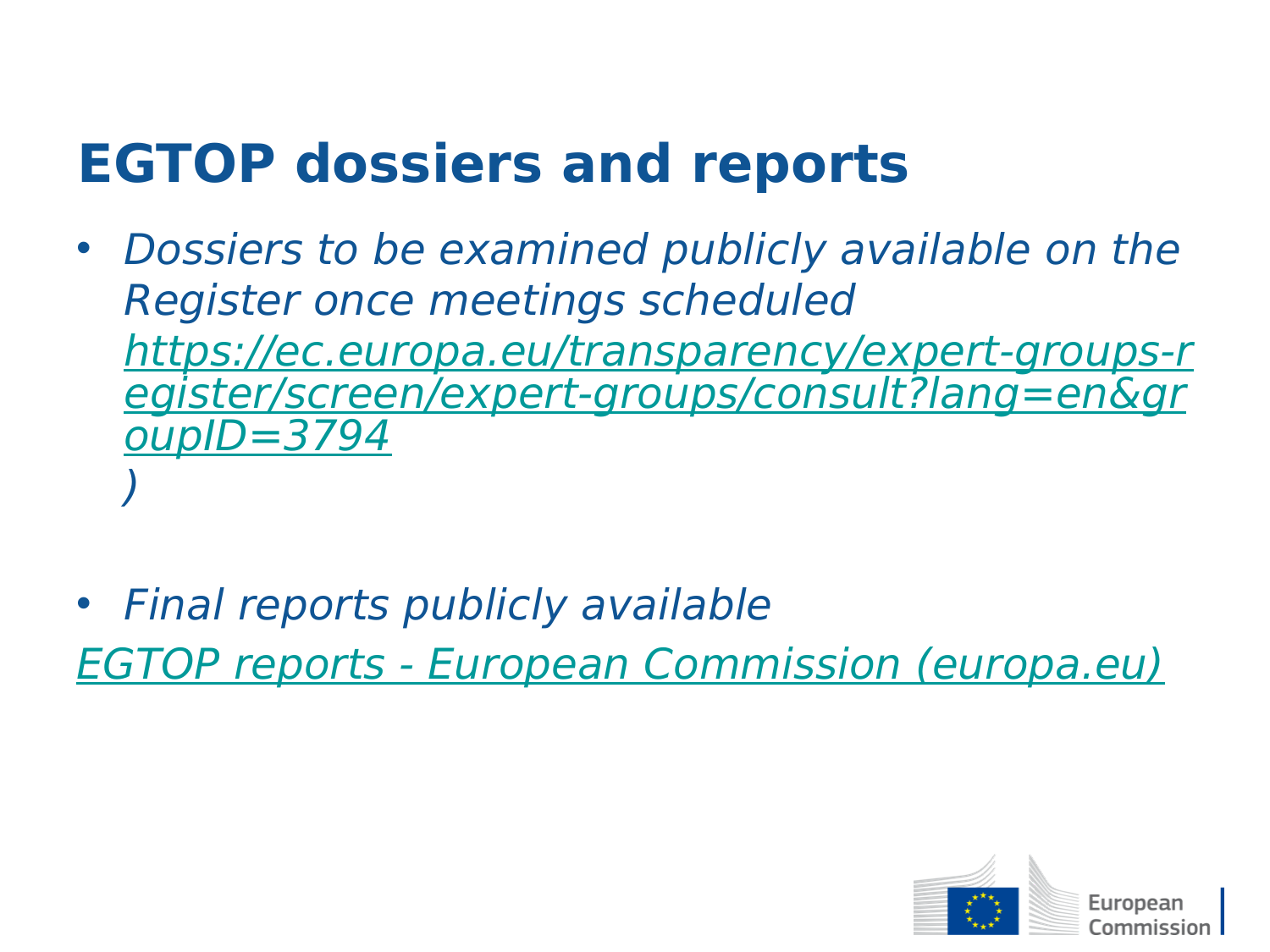

# EGTOP dossiers and reports
Dossiers to be examined publicly available on the Register once meetings scheduled https://ec.europa.eu/transparency/expert-groups-register/screen/expert-groups/consult?lang=en&groupID=3794)

Final reports publicly available
EGTOP reports - European Commission (europa.eu)